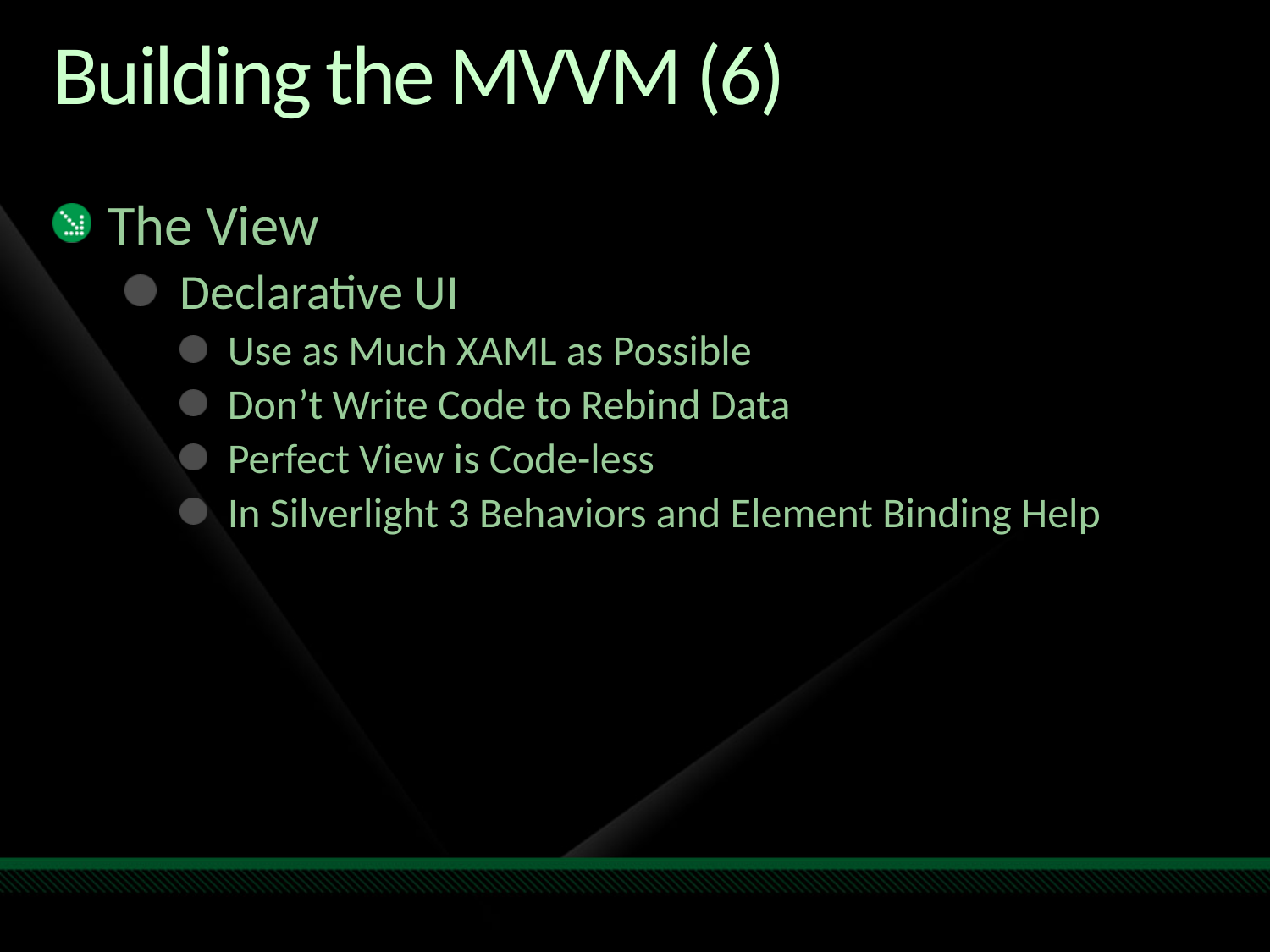

# Building the MVVM (6)
The View
Declarative UI
Use as Much XAML as Possible
Don’t Write Code to Rebind Data
Perfect View is Code-less
In Silverlight 3 Behaviors and Element Binding Help